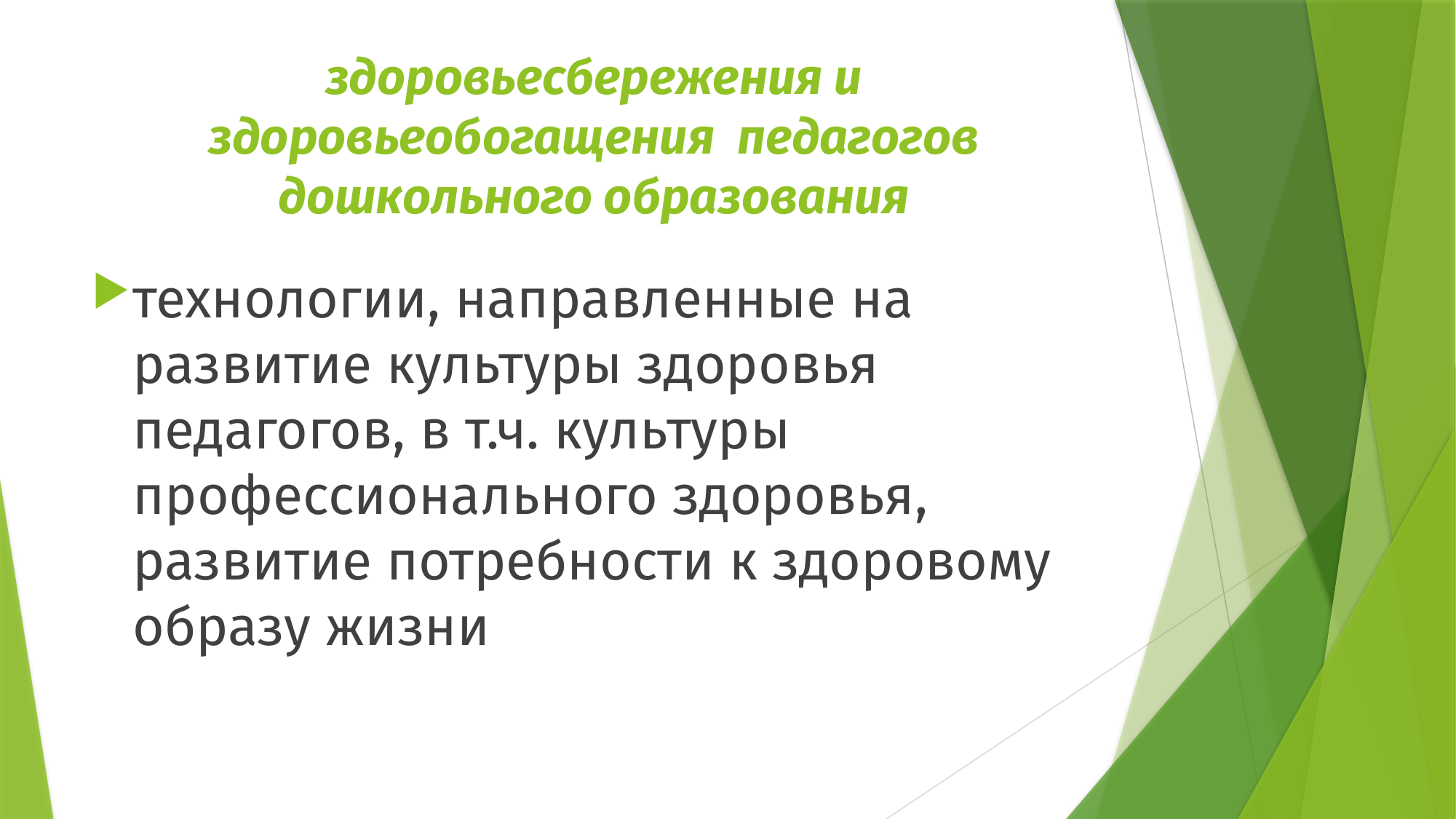

# здоровьесбережения и здоровьеобогащения  педагогов дошкольного образования
технологии, направленные на развитие культуры здоровья педагогов, в т.ч. культуры профессионального здоровья, развитие потребности к здоровому образу жизни